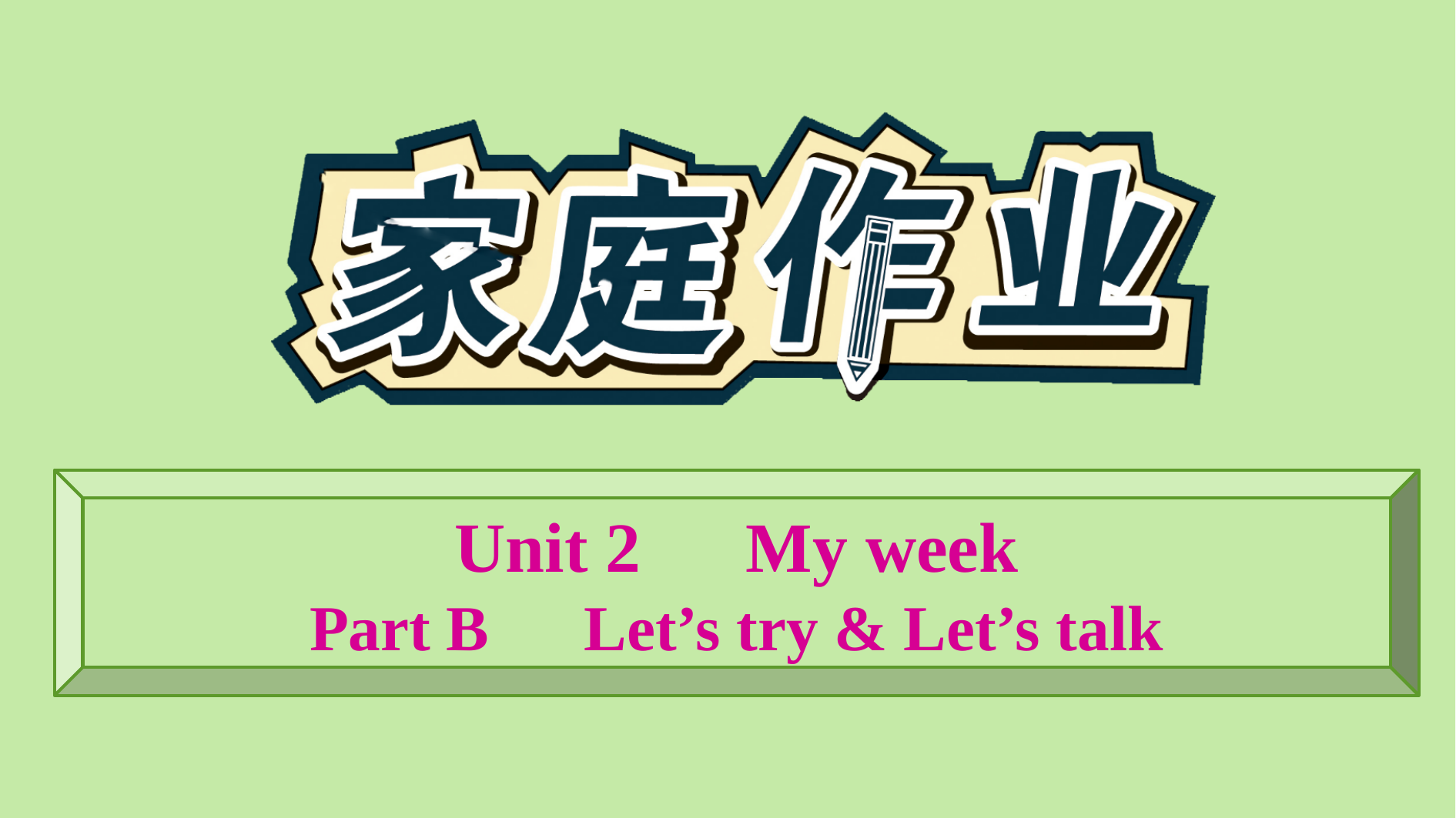

Unit 2　My week
Part B　Let’s try & Let’s talk